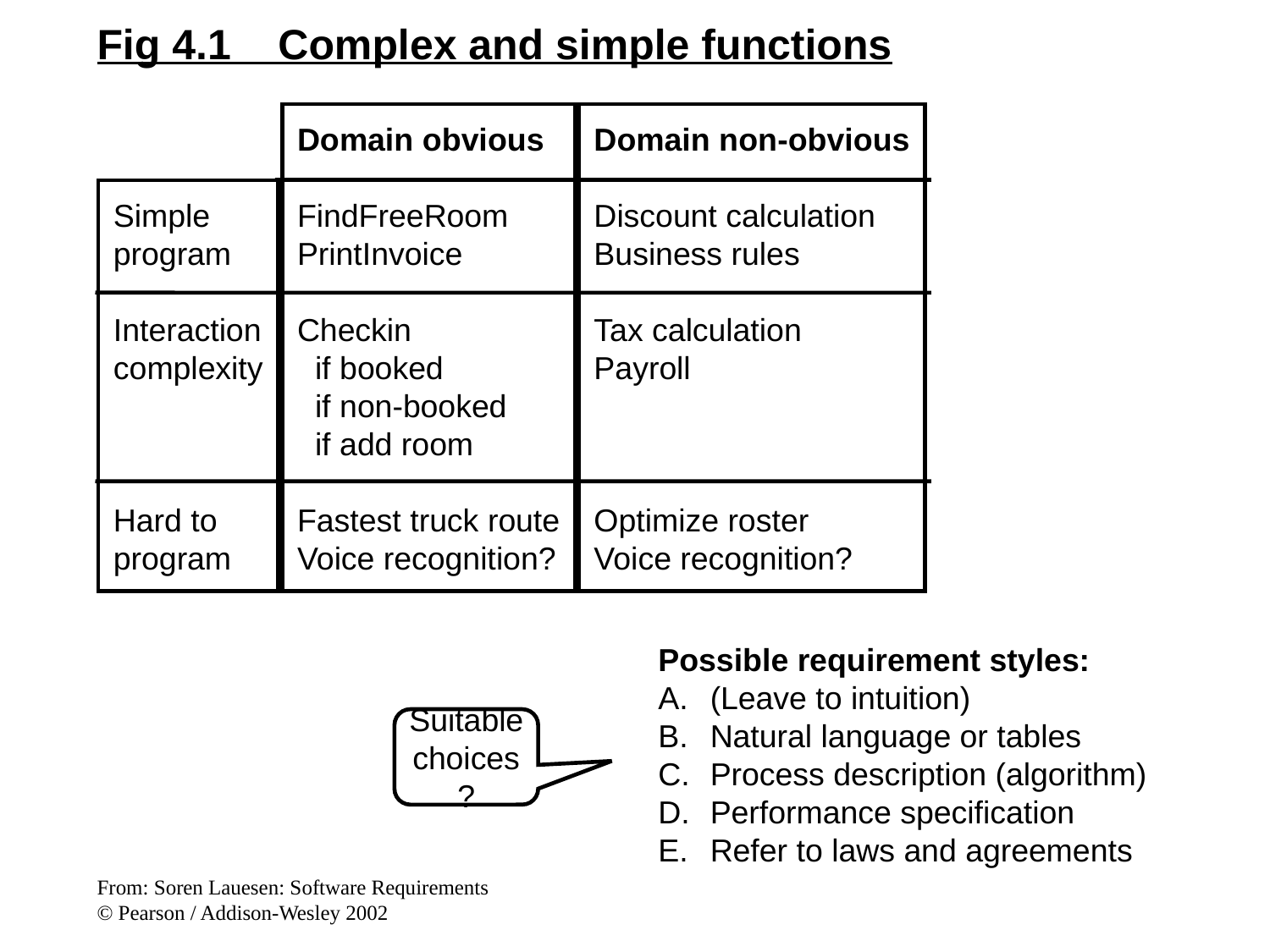

Fig 4.1    Complex and simple functions
Domain obvious

FindFreeRoom
PrintInvoice

Checkin
  if booked
  if non-booked
  if add room

Fastest truck route
Voice recognition?
Domain non-obvious

Discount calculation
Business rules

Tax calculation
Payroll

Optimize roster
Voice recognition?

Simple
program

Interaction
complexity

Hard to
program

Possible requirement styles:
A.	(Leave to intuition)
B.	Natural language or tables
C.	Process description (algorithm)
D.	Performance specification
E.	Refer to laws and agreements
Suitable
choices?
From: Soren Lauesen: Software Requirements
© Pearson / Addison-Wesley 2002